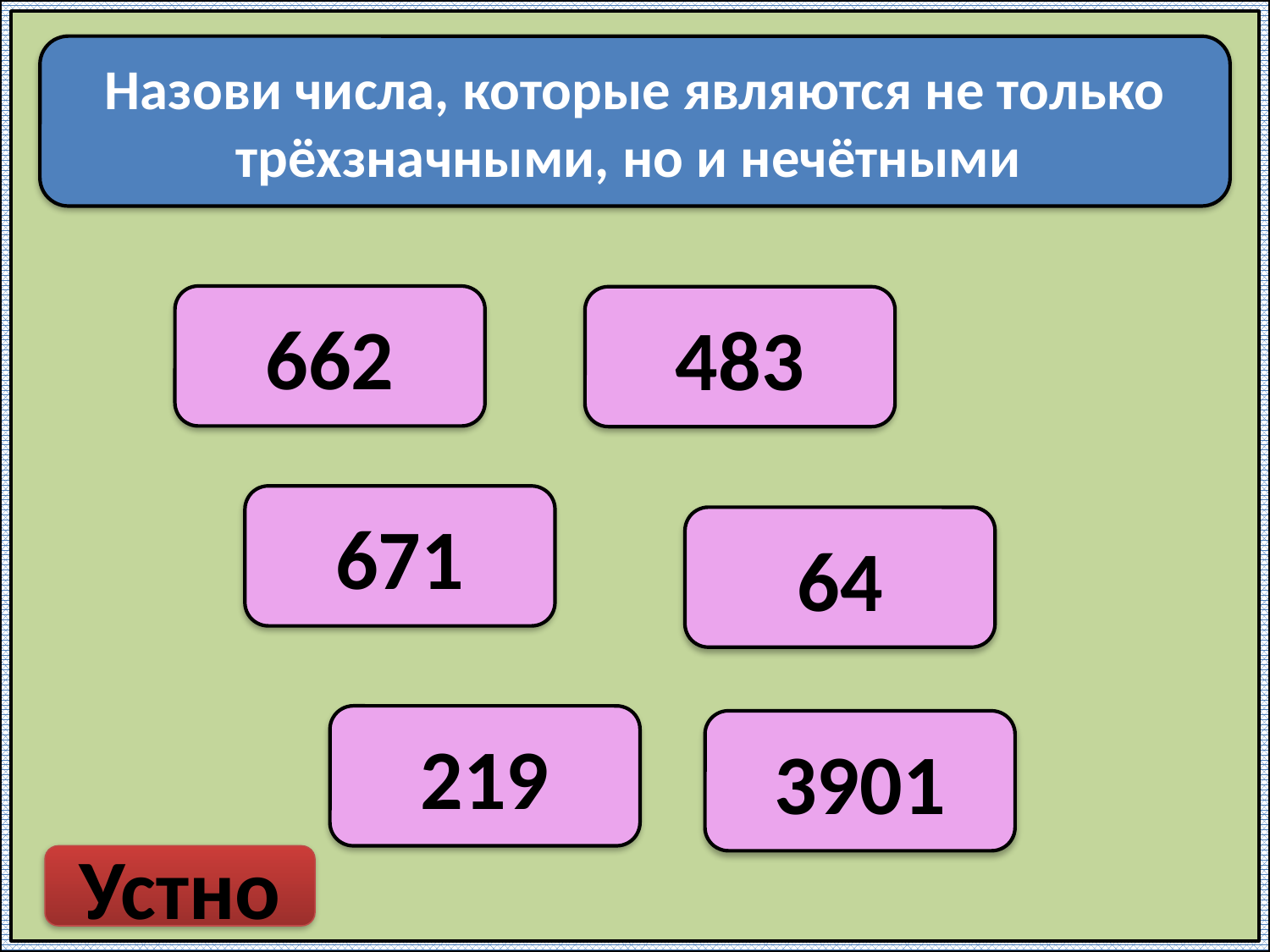

Назови числа, которые являются не только трёхзначными, но и нечётными
662
483
671
64
219
3901
Устно